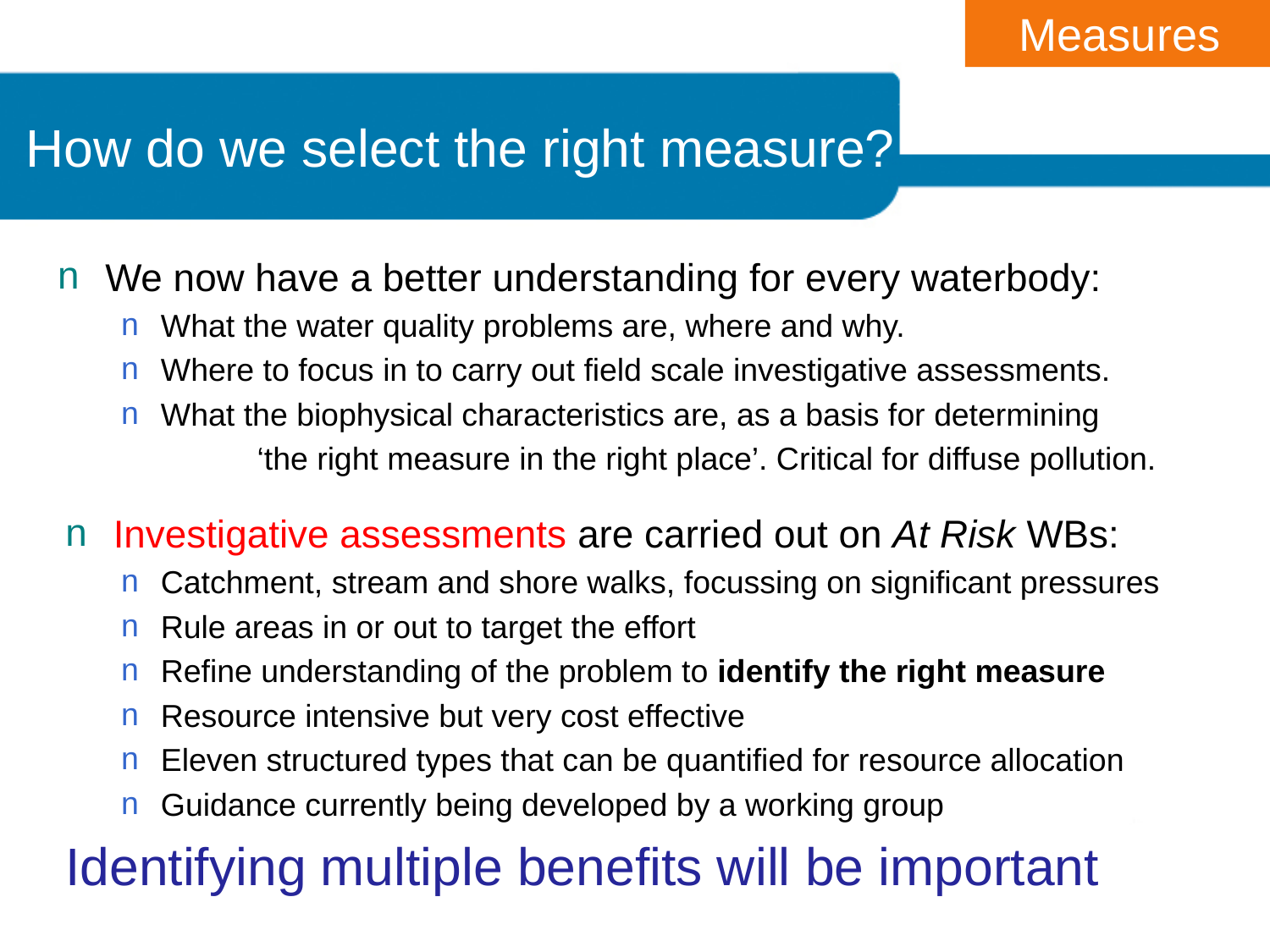

Measures
# How do we select the right measure?
We now have a better understanding for every waterbody:
What the water quality problems are, where and why.
Where to focus in to carry out field scale investigative assessments.
What the biophysical characteristics are, as a basis for determining
	 ‘the right measure in the right place’. Critical for diffuse pollution.

Investigative assessments are carried out on At Risk WBs:
Catchment, stream and shore walks, focussing on significant pressures
Rule areas in or out to target the effort
Refine understanding of the problem to identify the right measure
Resource intensive but very cost effective
Eleven structured types that can be quantified for resource allocation
Guidance currently being developed by a working group
Identifying multiple benefits will be important